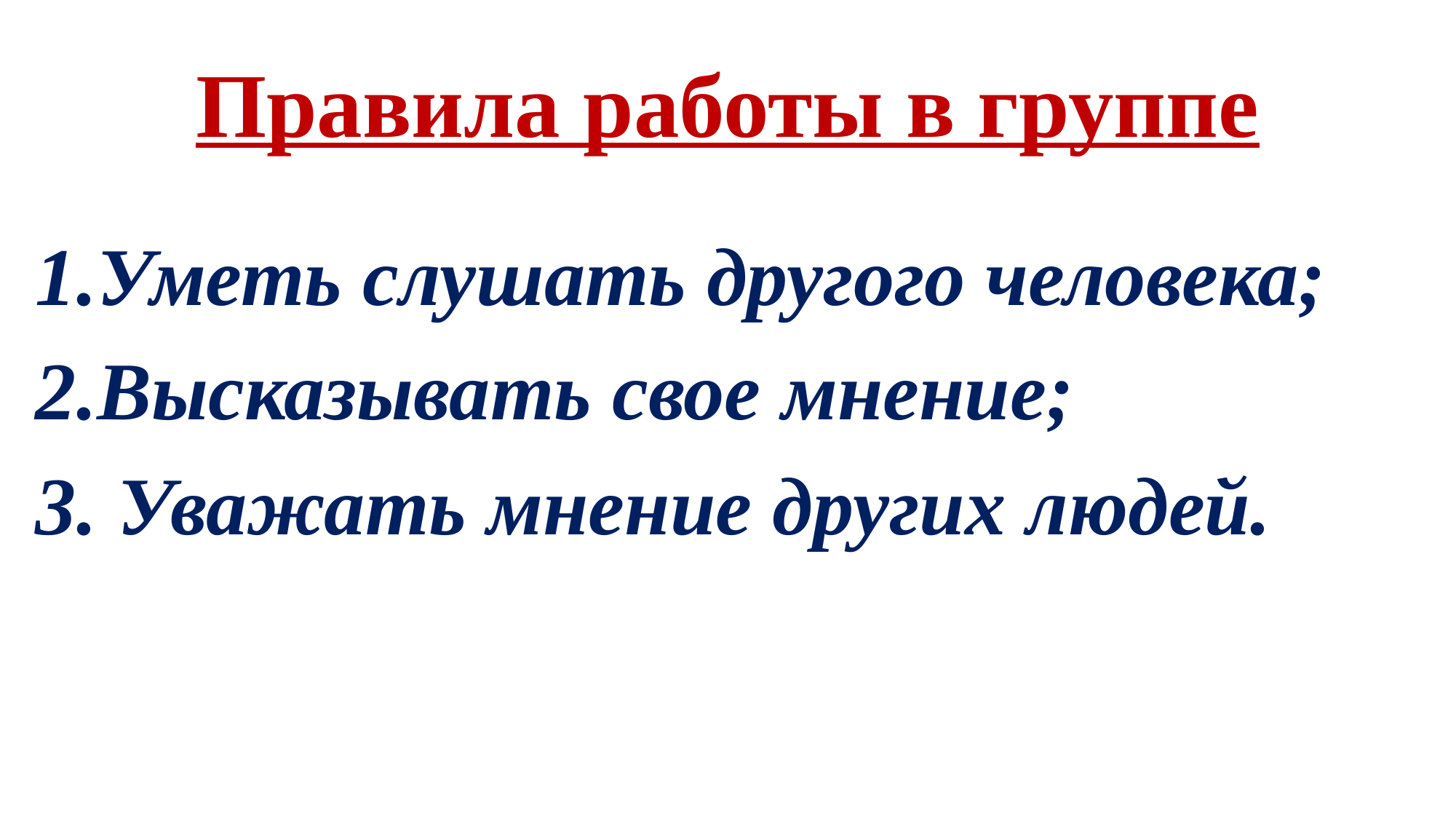

# Правила работы в группе
Уметь слушать другого человека;
Высказывать свое мнение;
 Уважать мнение других людей.